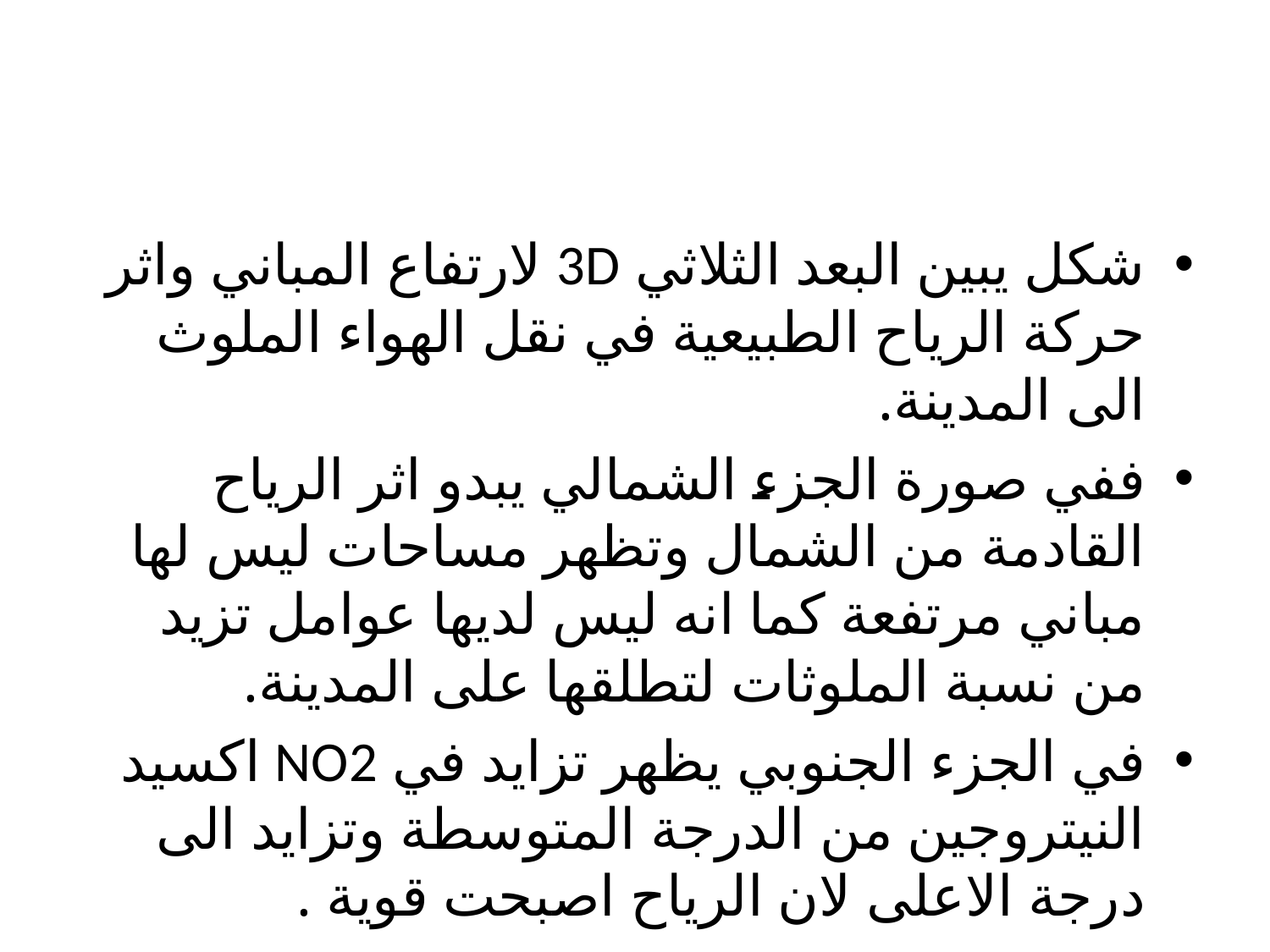

شكل يبين البعد الثلاثي 3D لارتفاع المباني واثر حركة الرياح الطبيعية في نقل الهواء الملوث الى المدينة.
ففي صورة الجزء الشمالي يبدو اثر الرياح القادمة من الشمال وتظهر مساحات ليس لها مباني مرتفعة كما انه ليس لديها عوامل تزيد من نسبة الملوثات لتطلقها على المدينة.
في الجزء الجنوبي يظهر تزايد في NO2 اكسيد النيتروجين من الدرجة المتوسطة وتزايد الى درجة الاعلى لان الرياح اصبحت قوية .